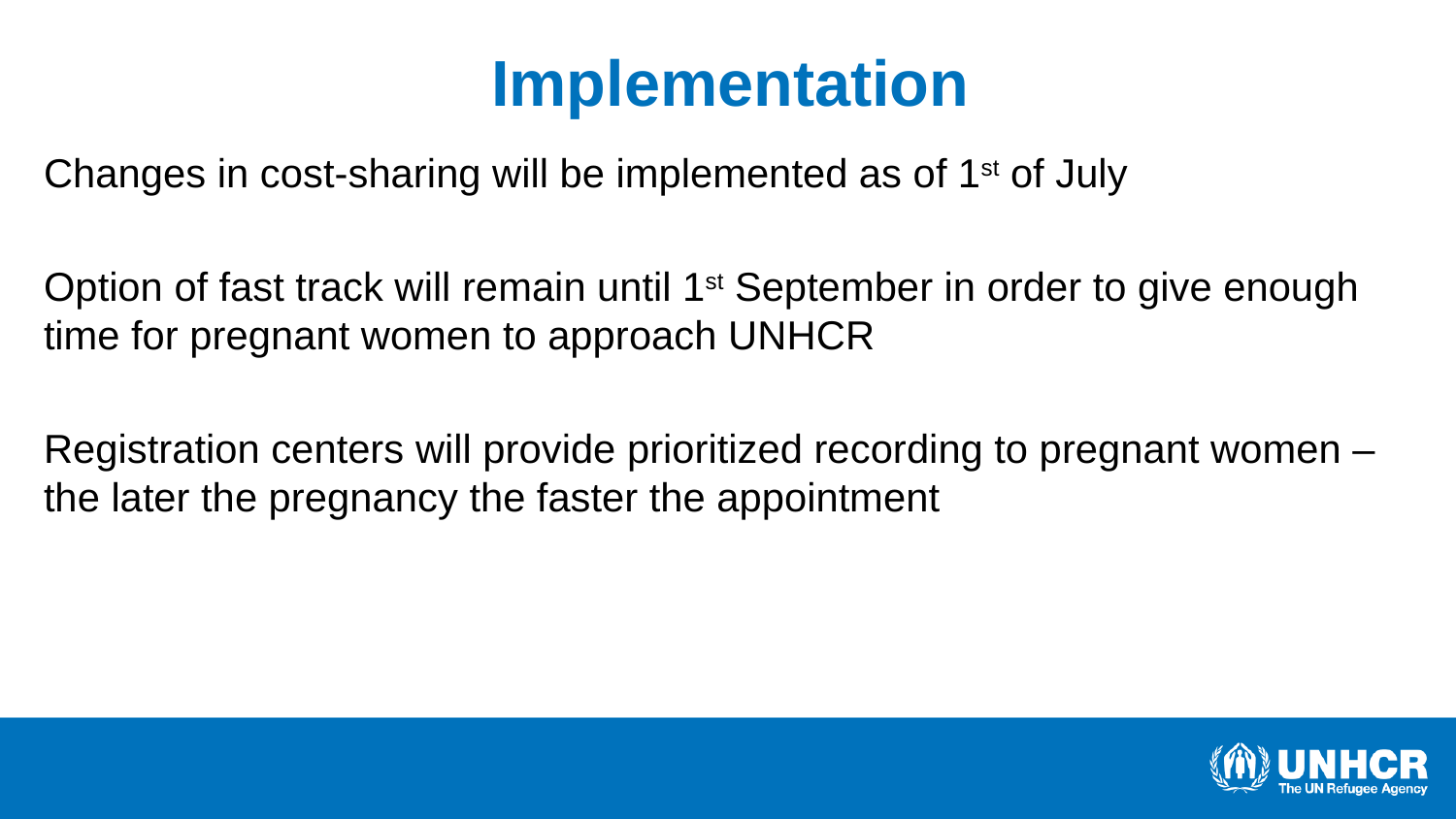

# Implementation
Changes in cost-sharing will be implemented as of 1st of July

Option of fast track will remain until 1st September in order to give enough time for pregnant women to approach UNHCR

Registration centers will provide prioritized recording to pregnant women – the later the pregnancy the faster the appointment